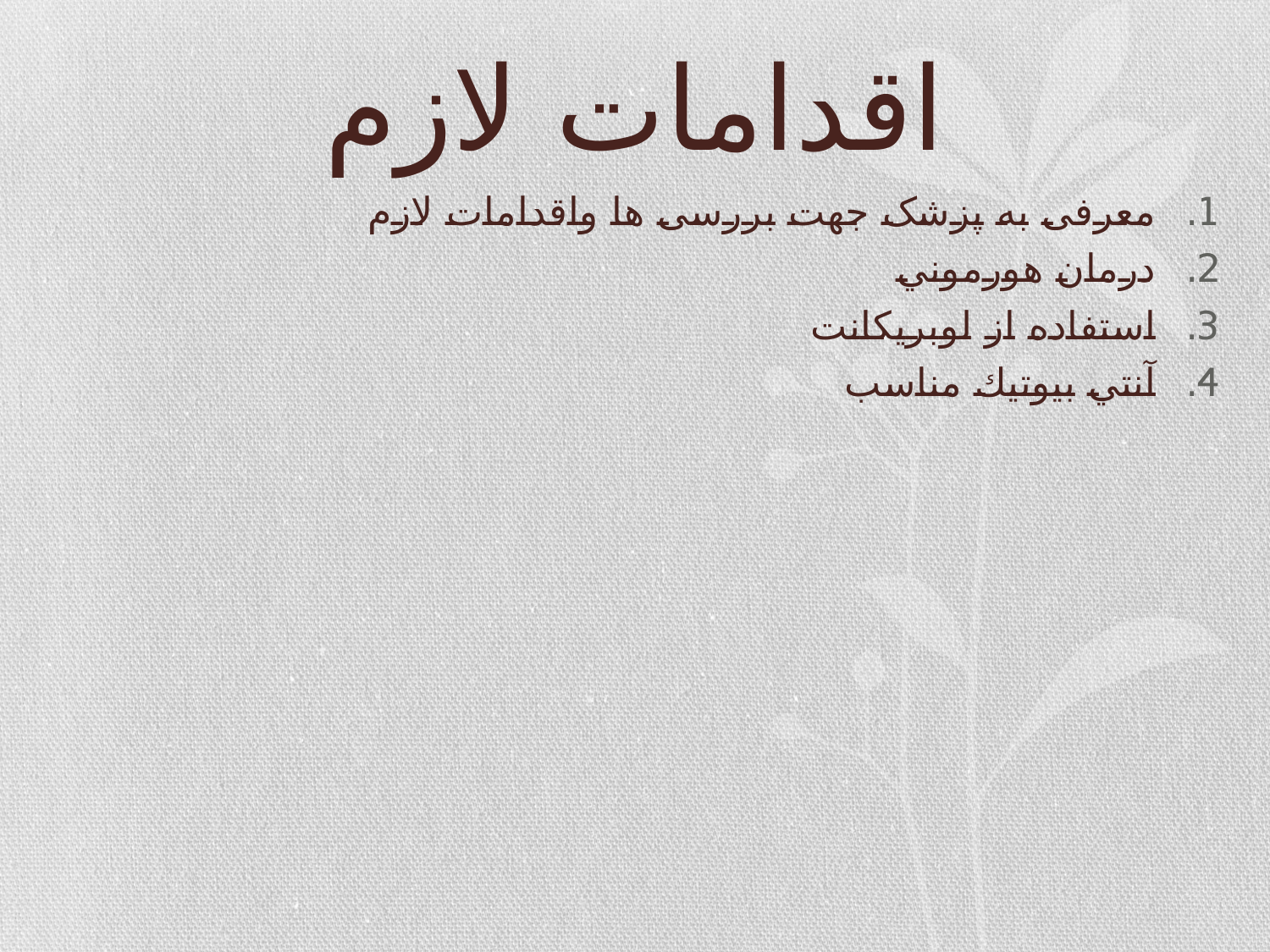

# اقدامات لازم
معرفی به پزشک جهت بررسی ها واقدامات لازم
درمان هورموني
استفاده از لوبريكانت
آنتي بيوتيك مناسب